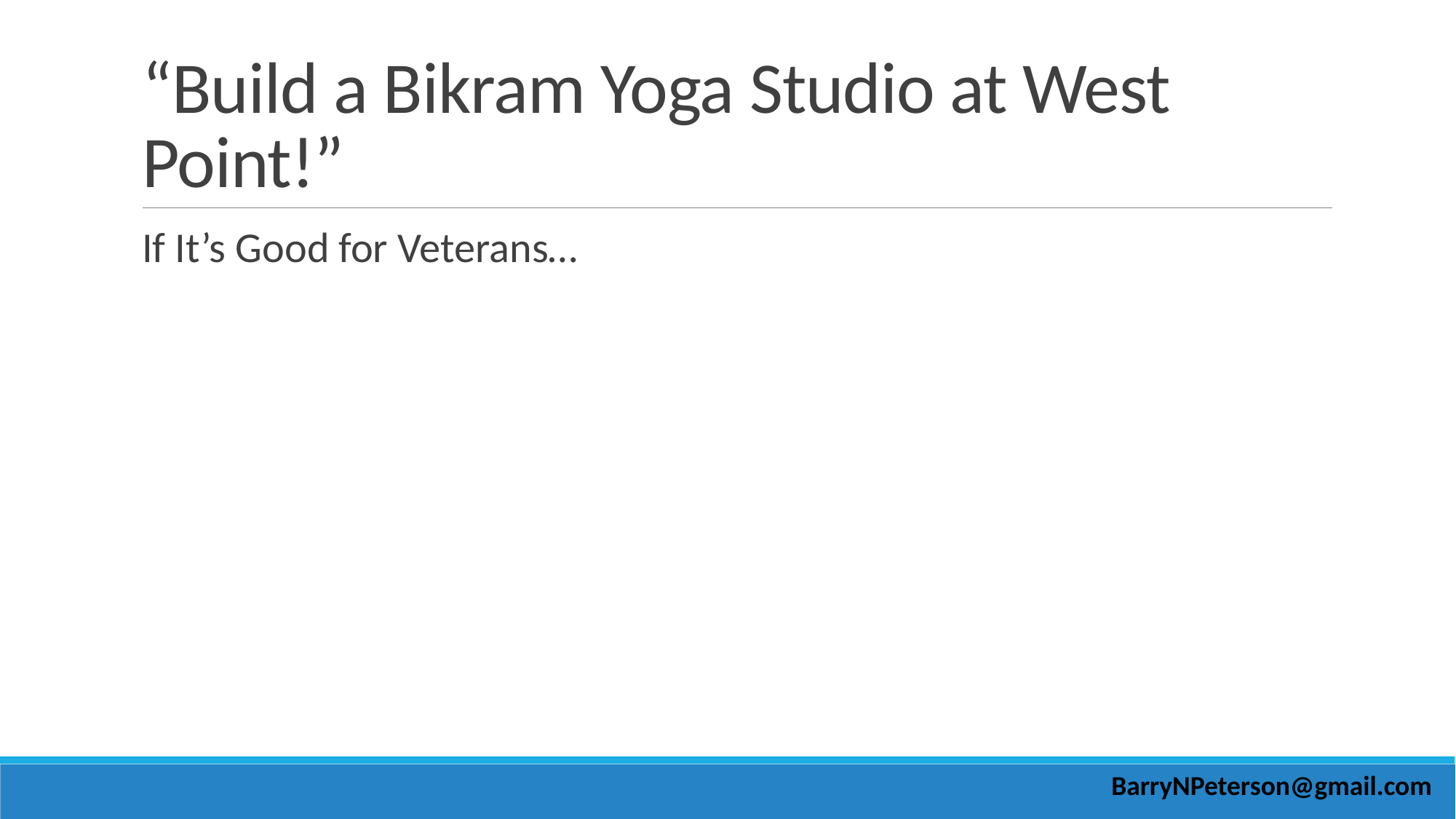

# “Build a Bikram Yoga Studio at West Point!”
If It’s Good for Veterans…

BarryNPeterson@gmail.com